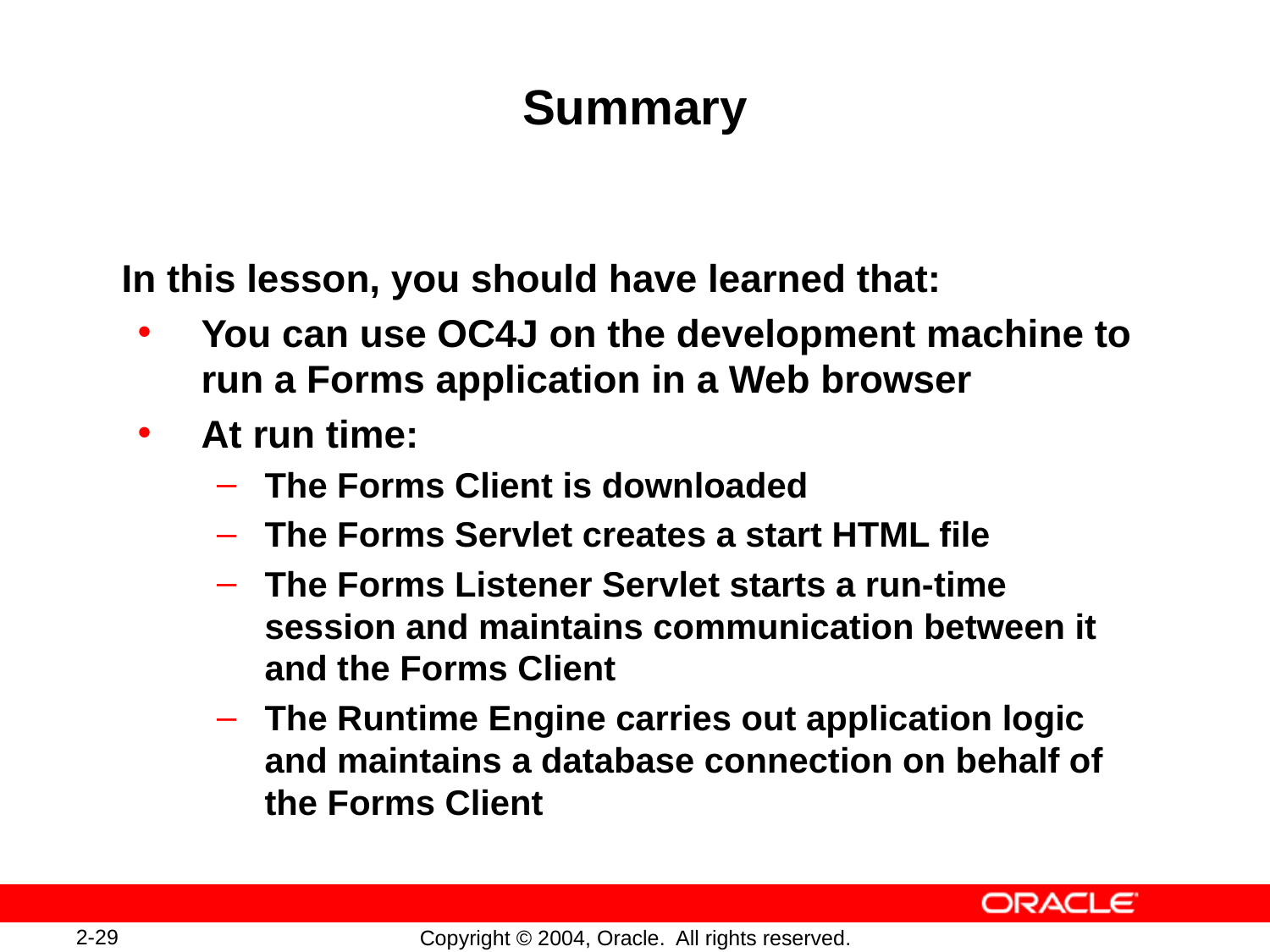

# Summary
In this lesson, you should have learned that:
You can use OC4J on the development machine to run a Forms application in a Web browser
At run time:
The Forms Client is downloaded
The Forms Servlet creates a start HTML file
The Forms Listener Servlet starts a run-time session and maintains communication between it and the Forms Client
The Runtime Engine carries out application logic and maintains a database connection on behalf of the Forms Client